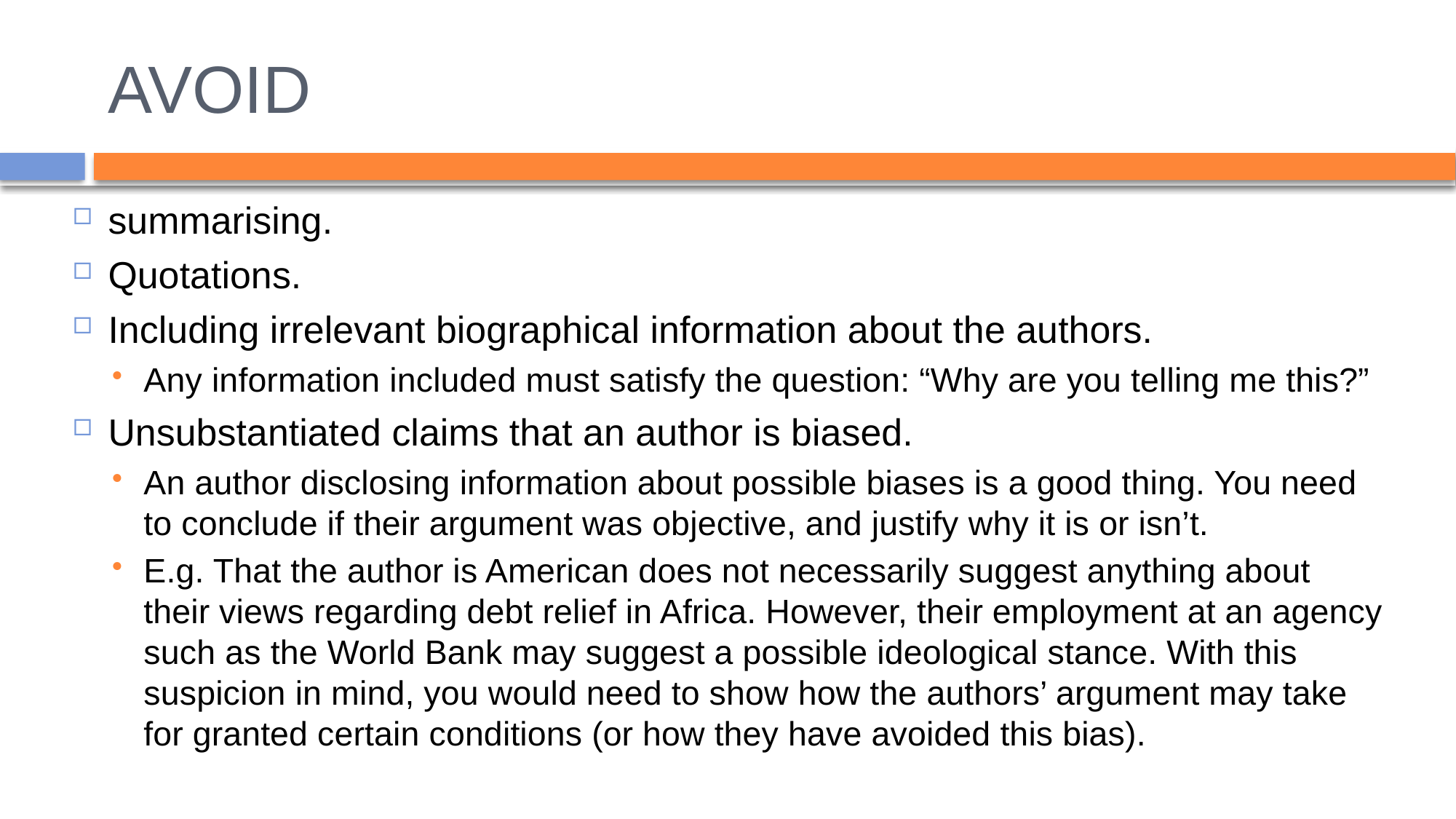

# AVOID
summarising.
Quotations.
Including irrelevant biographical information about the authors.
Any information included must satisfy the question: “Why are you telling me this?”
Unsubstantiated claims that an author is biased.
An author disclosing information about possible biases is a good thing. You need to conclude if their argument was objective, and justify why it is or isn’t.
E.g. That the author is American does not necessarily suggest anything about their views regarding debt relief in Africa. However, their employment at an agency such as the World Bank may suggest a possible ideological stance. With this suspicion in mind, you would need to show how the authors’ argument may take for granted certain conditions (or how they have avoided this bias).